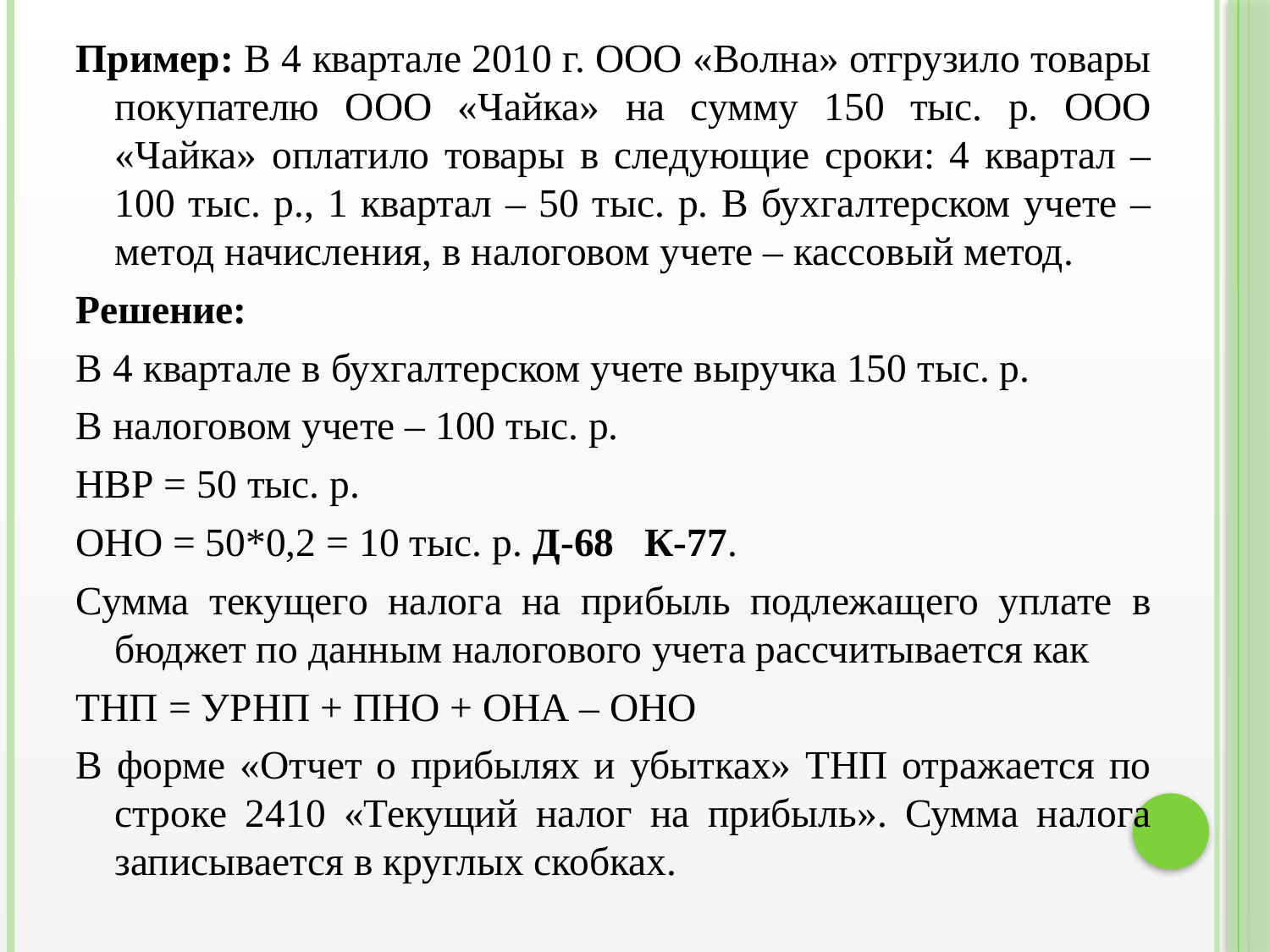

Пример: В 4 квартале 2010 г. ООО «Волна» отгрузило товары покупателю ООО «Чайка» на сумму 150 тыс. р. ООО «Чайка» оплатило товары в следующие сроки: 4 квартал – 100 тыс. р., 1 квартал – 50 тыс. р. В бухгалтерском учете – метод начисления, в налоговом учете – кассовый метод.
Решение:
В 4 квартале в бухгалтерском учете выручка 150 тыс. р.
В налоговом учете – 100 тыс. р.
НВР = 50 тыс. р.
ОНО = 50*0,2 = 10 тыс. р. Д-68   К-77.
Сумма текущего налога на прибыль подлежащего уплате в бюджет по данным налогового учета рассчитывается как
ТНП = УРНП + ПНО + ОНА – ОНО
В форме «Отчет о прибылях и убытках» ТНП отражается по строке 2410 «Текущий налог на прибыль». Сумма налога записывается в круглых скобках.